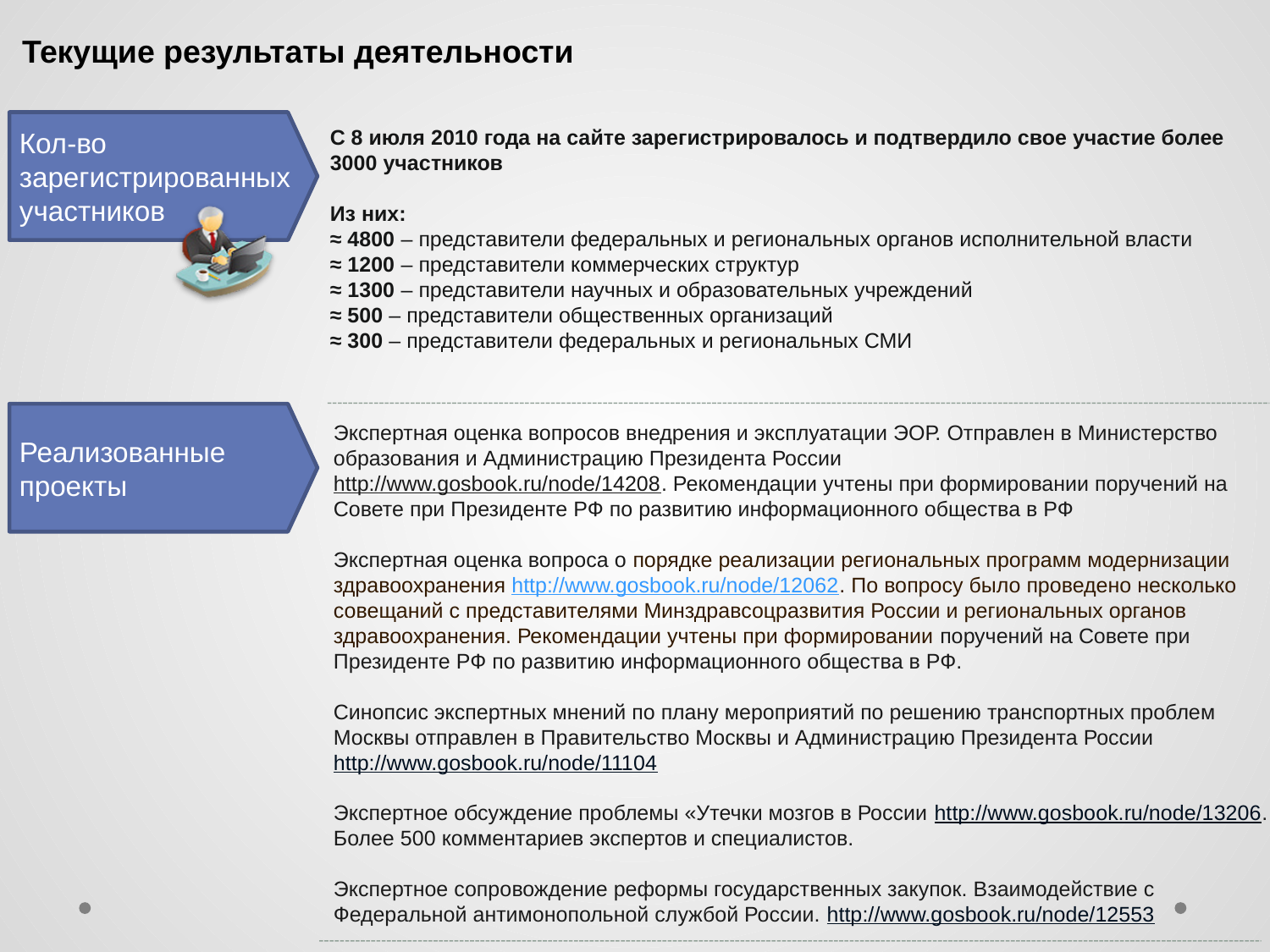

Текущие результаты деятельности
Кол-во зарегистрированных участников
С 8 июля 2010 года на сайте зарегистрировалось и подтвердило свое участие более 3000 участников

Из них:
≈ 4800 – представители федеральных и региональных органов исполнительной власти
≈ 1200 – представители коммерческих структур
≈ 1300 – представители научных и образовательных учреждений
≈ 500 – представители общественных организаций
≈ 300 – представители федеральных и региональных СМИ

Реализованные проекты
Экспертная оценка вопросов внедрения и эксплуатации ЭОР. Отправлен в Министерство образования и Администрацию Президента России
http://www.gosbook.ru/node/14208. Рекомендации учтены при формировании поручений на Совете при Президенте РФ по развитию информационного общества в РФ

Экспертная оценка вопроса о порядке реализации региональных программ модернизации здравоохранения http://www.gosbook.ru/node/12062. По вопросу было проведено несколько совещаний с представителями Минздравсоцразвития России и региональных органов здравоохранения. Рекомендации учтены при формировании поручений на Совете при Президенте РФ по развитию информационного общества в РФ.

Синопсис экспертных мнений по плану мероприятий по решению транспортных проблем Москвы отправлен в Правительство Москвы и Администрацию Президента России
http://www.gosbook.ru/node/11104

Экспертное обсуждение проблемы «Утечки мозгов в России http://www.gosbook.ru/node/13206. Более 500 комментариев экспертов и специалистов.

Экспертное сопровождение реформы государственных закупок. Взаимодействие с Федеральной антимонопольной службой России. http://www.gosbook.ru/node/12553